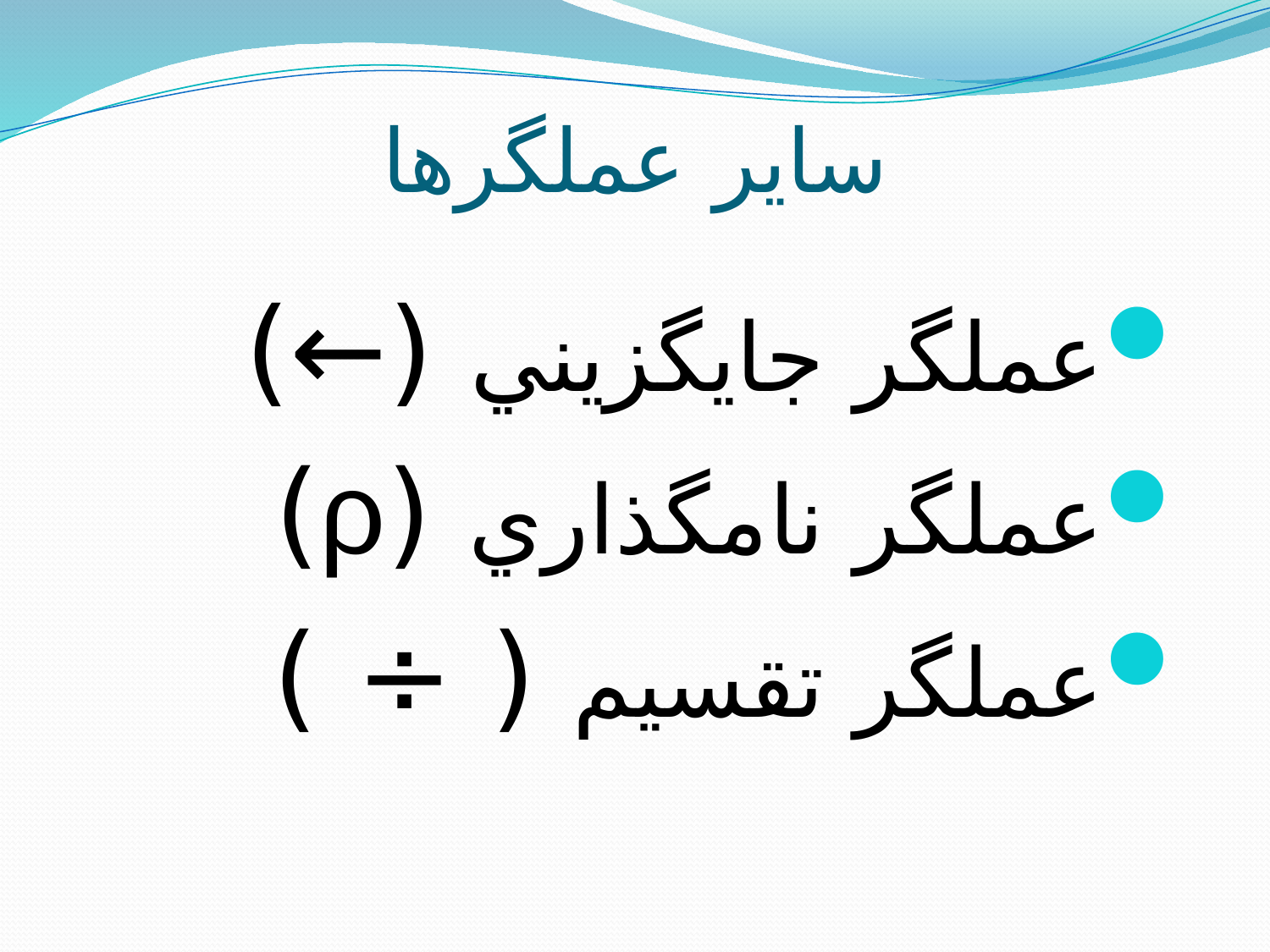

# ساير عملگرها
عملگر جايگزيني (←)
عملگر نامگذاري (ρ)
عملگر تقسيم ( ÷ )